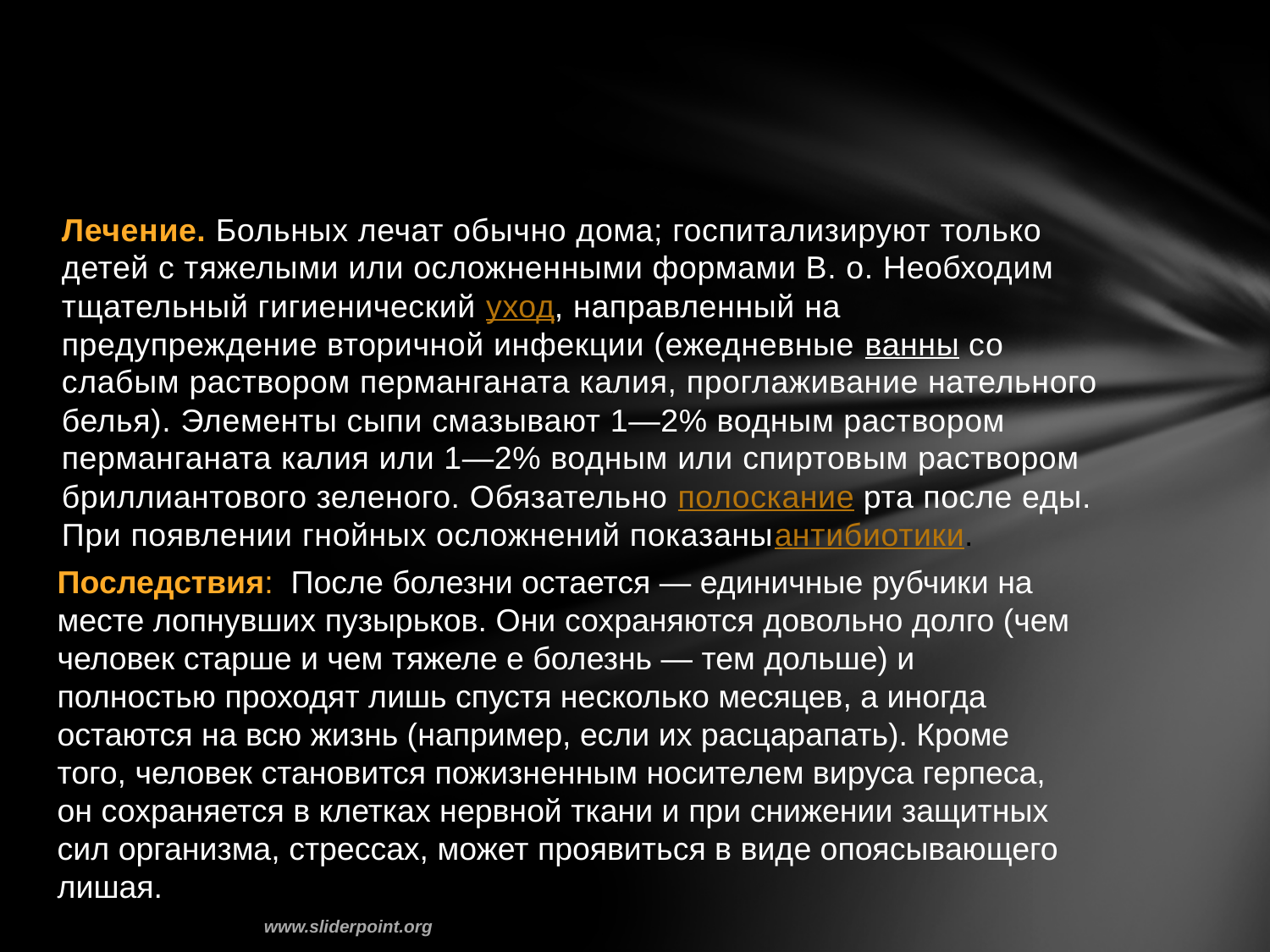

#
Лечение. Больных лечат обычно дома; госпитализируют только детей с тяжелыми или осложненными формами В. о. Необходим тщательный гигиенический уход, направленный на предупреждение вторичной инфекции (ежедневные ванны со слабым раствором перманганата калия, проглаживание нательного белья). Элементы сыпи смазывают 1—2% водным раствором перманганата калия или 1—2% водным или спиртовым раствором бриллиантового зеленого. Обязательно полоскание рта после еды. При появлении гнойных осложнений показаныантибиотики.
Последствия:  После болезни остается — единичные рубчики на месте лопнувших пузырьков. Они сохраняются довольно долго (чем человек старше и чем тяжеле е болезнь — тем дольше) и полностью проходят лишь спустя несколько месяцев, а иногда остаются на всю жизнь (например, если их расцарапать). Кроме того, человек становится пожизненным носителем вируса герпеса, он сохраняется в клетках нервной ткани и при снижении защитных сил организма, стрессах, может проявиться в виде опоясывающего лишая.
www.sliderpoint.org